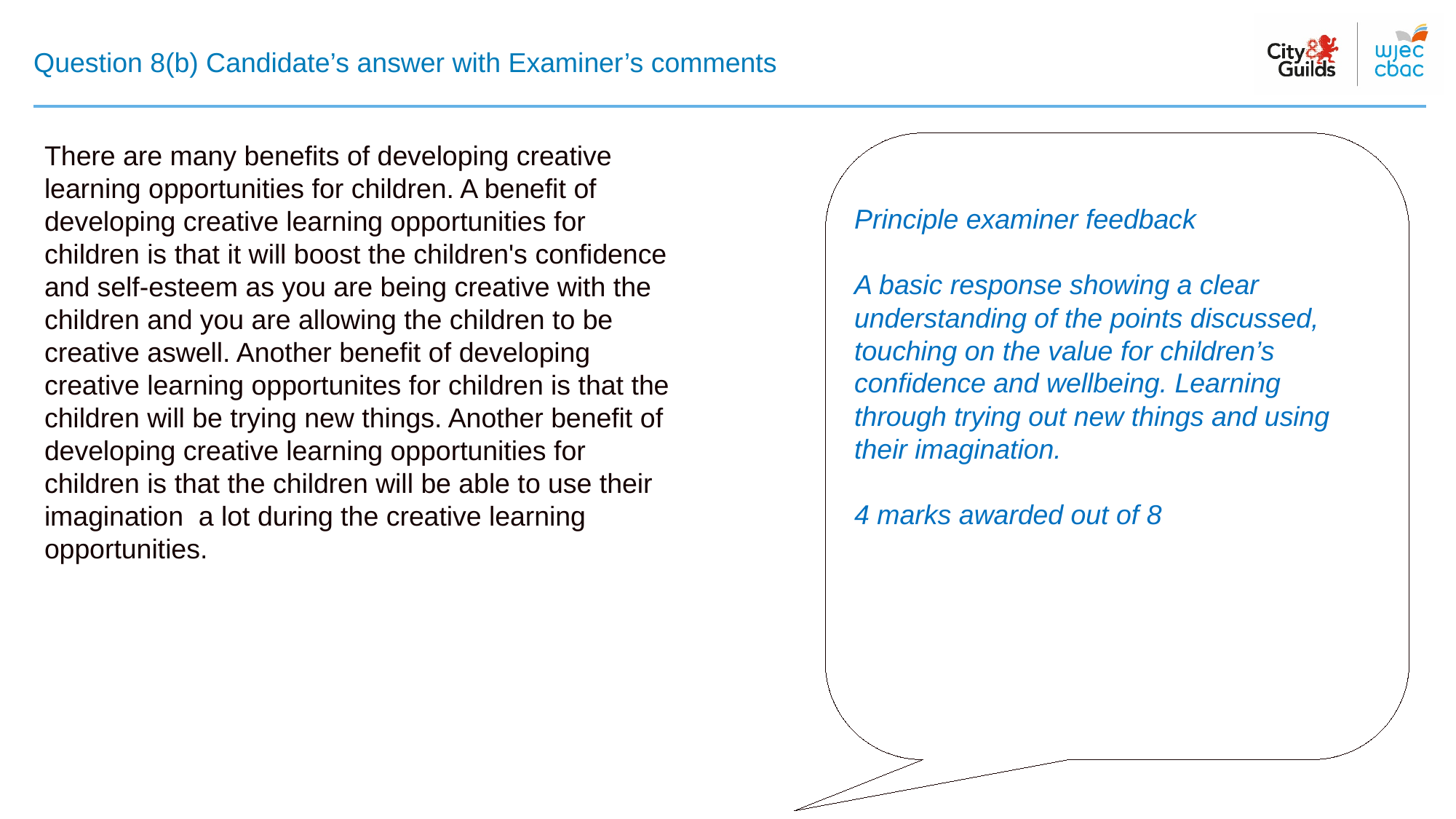

# Question 8(b) Candidate’s answer with Examiner’s comments
There are many benefits of developing creative learning opportunities for children. A benefit of developing creative learning opportunities for children is that it will boost the children's confidence and self-esteem as you are being creative with the children and you are allowing the children to be creative aswell. Another benefit of developing creative learning opportunites for children is that the children will be trying new things. Another benefit of developing creative learning opportunities for children is that the children will be able to use their imagination  a lot during the creative learning opportunities.

Principle examiner feedback​
​
A basic response showing a clear understanding of the points discussed, touching on the value for children’s confidence and wellbeing. Learning through trying out new things and using their imagination.

4 marks awarded out of 8